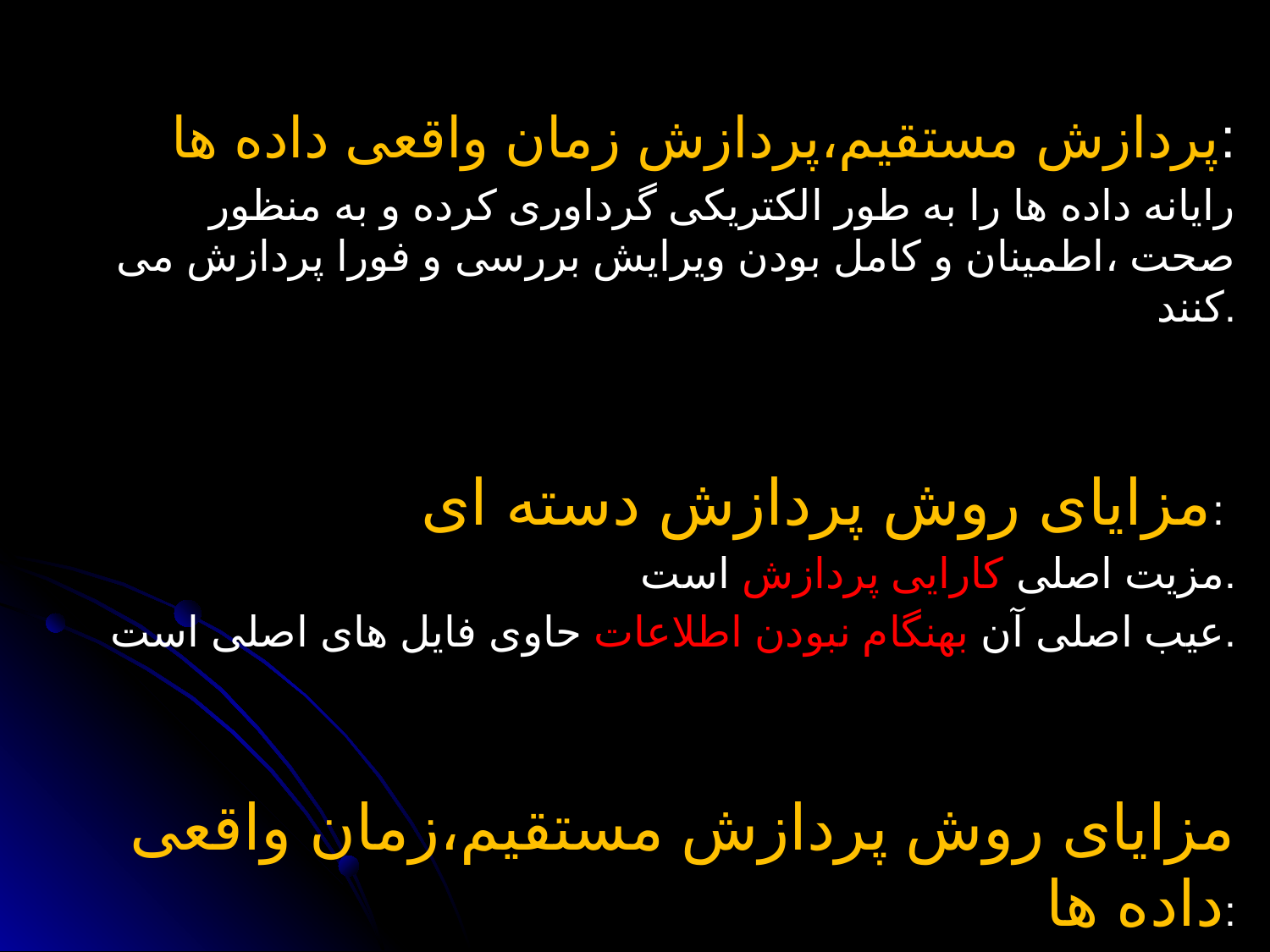

#
پردازش مستقیم،پردازش زمان واقعی داده ها:
رایانه داده ها را به طور الکتریکی گرداوری کرده و به منظور صحت ،اطمینان و کامل بودن ویرایش بررسی و فورا پردازش می کنند.

مزایای روش پردازش دسته ای:
مزیت اصلی کارایی پردازش است.
عیب اصلی آن بهنگام نبودن اطلاعات حاوی فایل های اصلی است.

مزایای روش پردازش مستقیم،زمان واقعی داده ها:
ثبت مستقیم داده ها دقیق تر از پردازش دسته ای است چون می تواند ثبت های ناقص و اشتباه را رد کند.